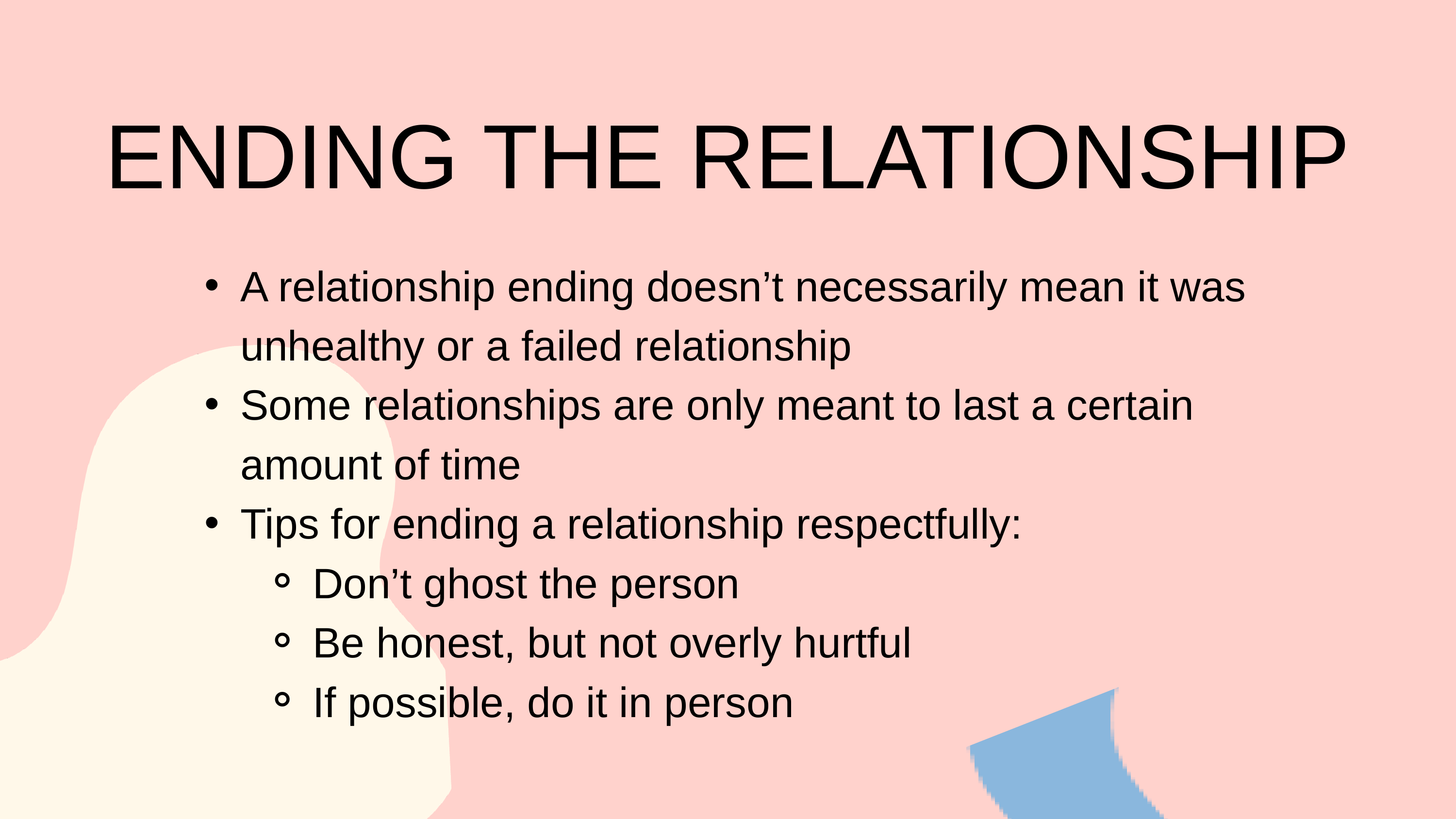

ENDING THE RELATIONSHIP
A relationship ending doesn’t necessarily mean it was unhealthy or a failed relationship
Some relationships are only meant to last a certain amount of time
Tips for ending a relationship respectfully:
Don’t ghost the person
Be honest, but not overly hurtful
If possible, do it in person